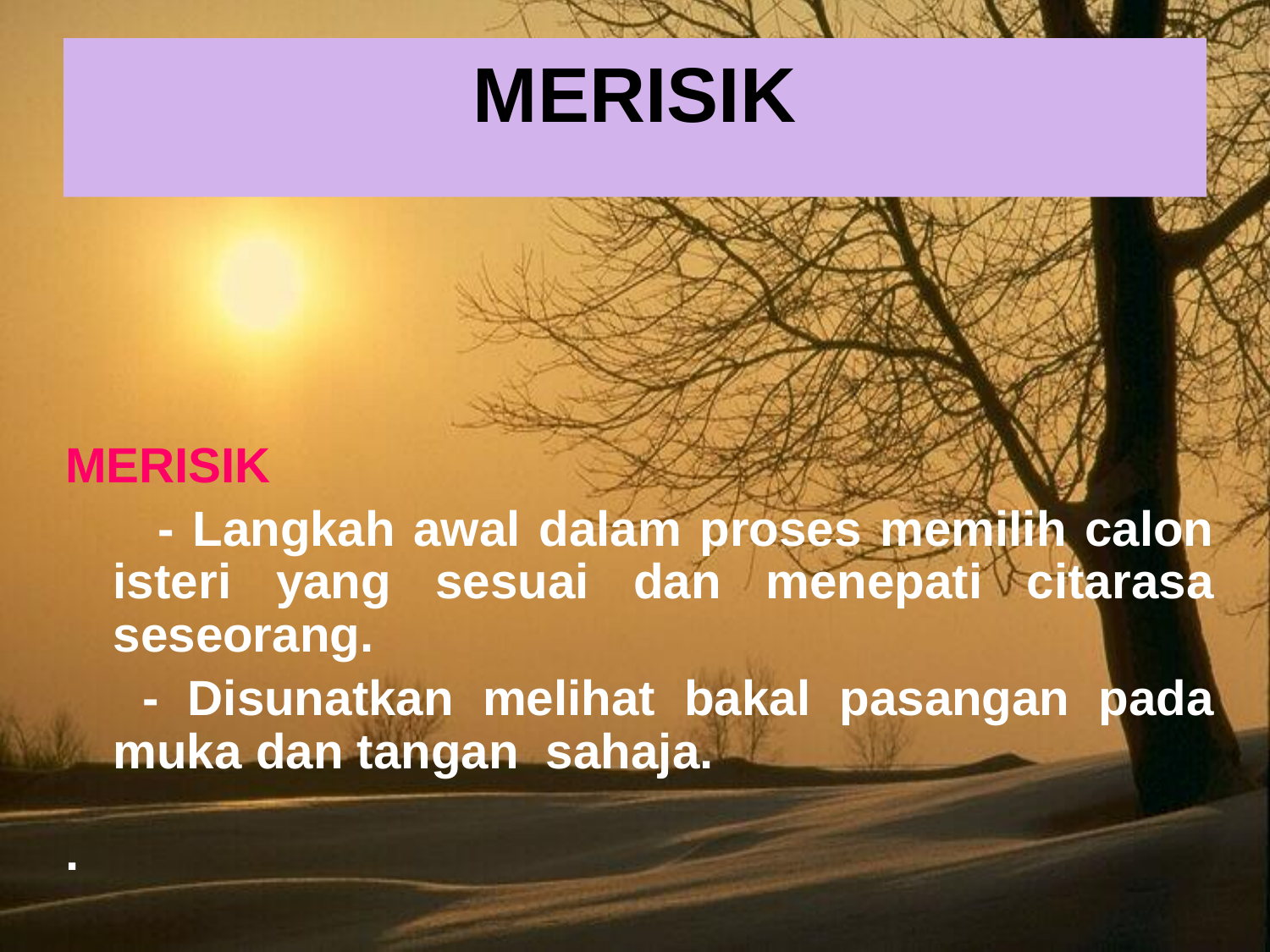

# MERISIK
MERISIK
     - Langkah awal dalam proses memilih calon isteri yang sesuai dan menepati citarasa seseorang.
	 - Disunatkan melihat bakal pasangan pada muka dan tangan  sahaja.

.